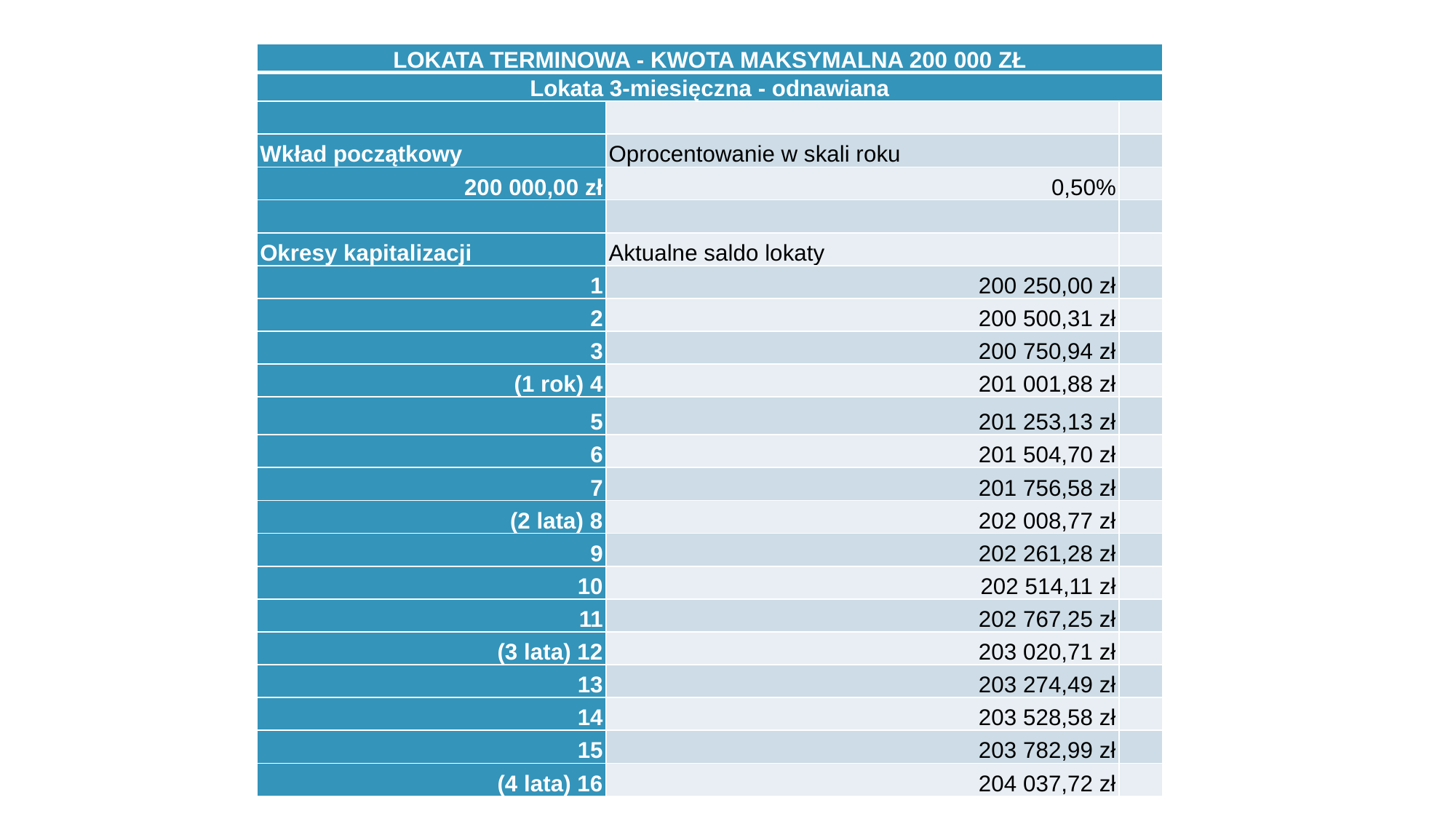

| LOKATA TERMINOWA - KWOTA MAKSYMALNA 200 000 ZŁ |  |  |
| --- | --- | --- |
| Lokata 3-miesięczna - odnawiana |  |  |
|  |  |  |
| Wkład początkowy | Oprocentowanie w skali roku |  |
| 200 000,00 zł | 0,50% |  |
|  |  |  |
| Okresy kapitalizacji | Aktualne saldo lokaty |  |
| 1 | 200 250,00 zł |  |
| 2 | 200 500,31 zł |  |
| 3 | 200 750,94 zł |  |
| (1 rok) 4 | 201 001,88 zł |  |
| 5 | 201 253,13 zł |  |
| 6 | 201 504,70 zł |  |
| 7 | 201 756,58 zł |  |
| (2 lata) 8 | 202 008,77 zł |  |
| 9 | 202 261,28 zł |  |
| 10 | 202 514,11 zł |  |
| 11 | 202 767,25 zł |  |
| (3 lata) 12 | 203 020,71 zł |  |
| 13 | 203 274,49 zł |  |
| 14 | 203 528,58 zł |  |
| 15 | 203 782,99 zł |  |
| (4 lata) 16 | 204 037,72 zł |  |
#